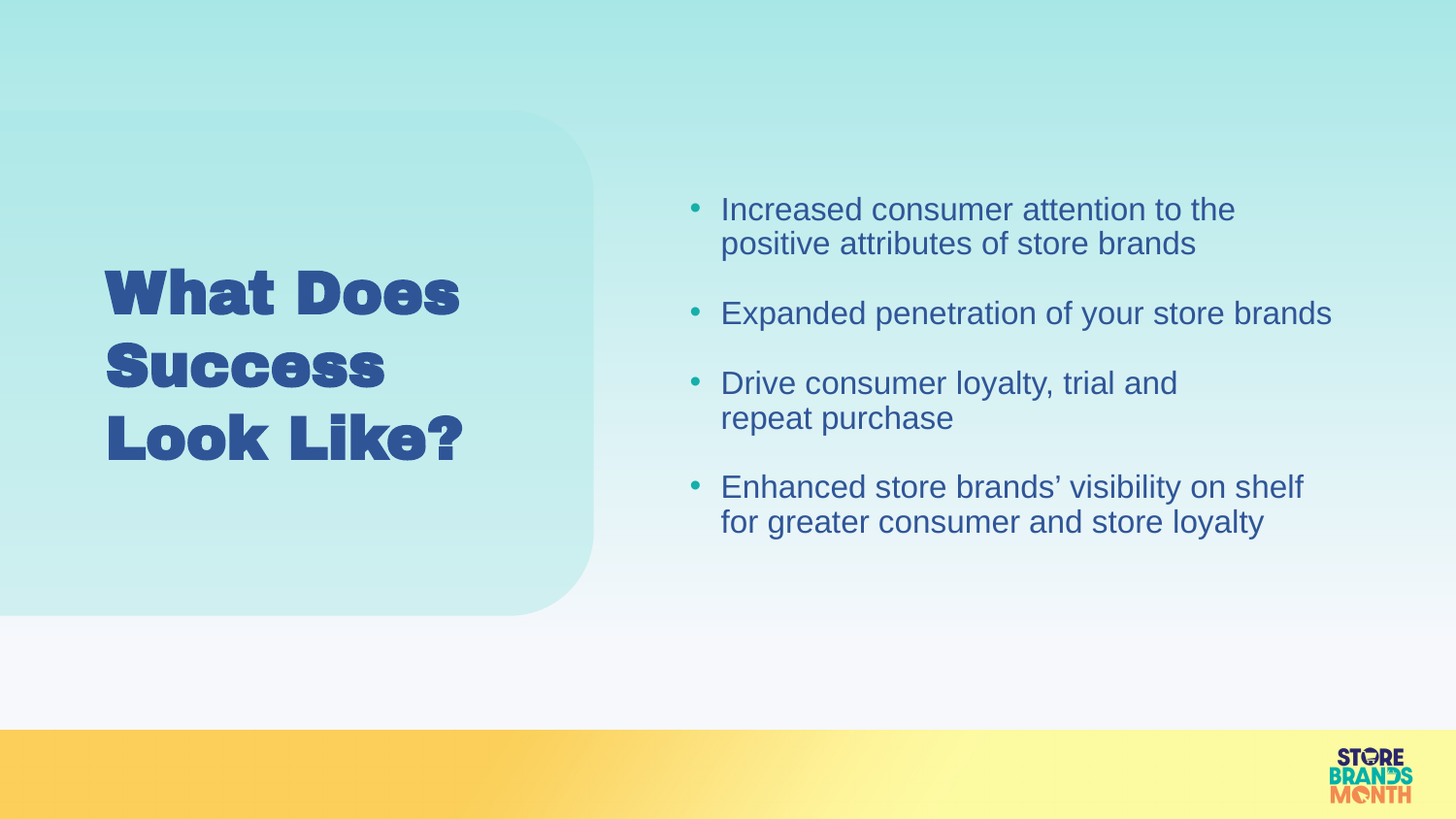

Increased consumer attention to the positive attributes of store brands

Expanded penetration of your store brands

Drive consumer loyalty, trial and
repeat purchase

Enhanced store brands’ visibility on shelf for greater consumer and store loyalty

What Does  Success Look Like?